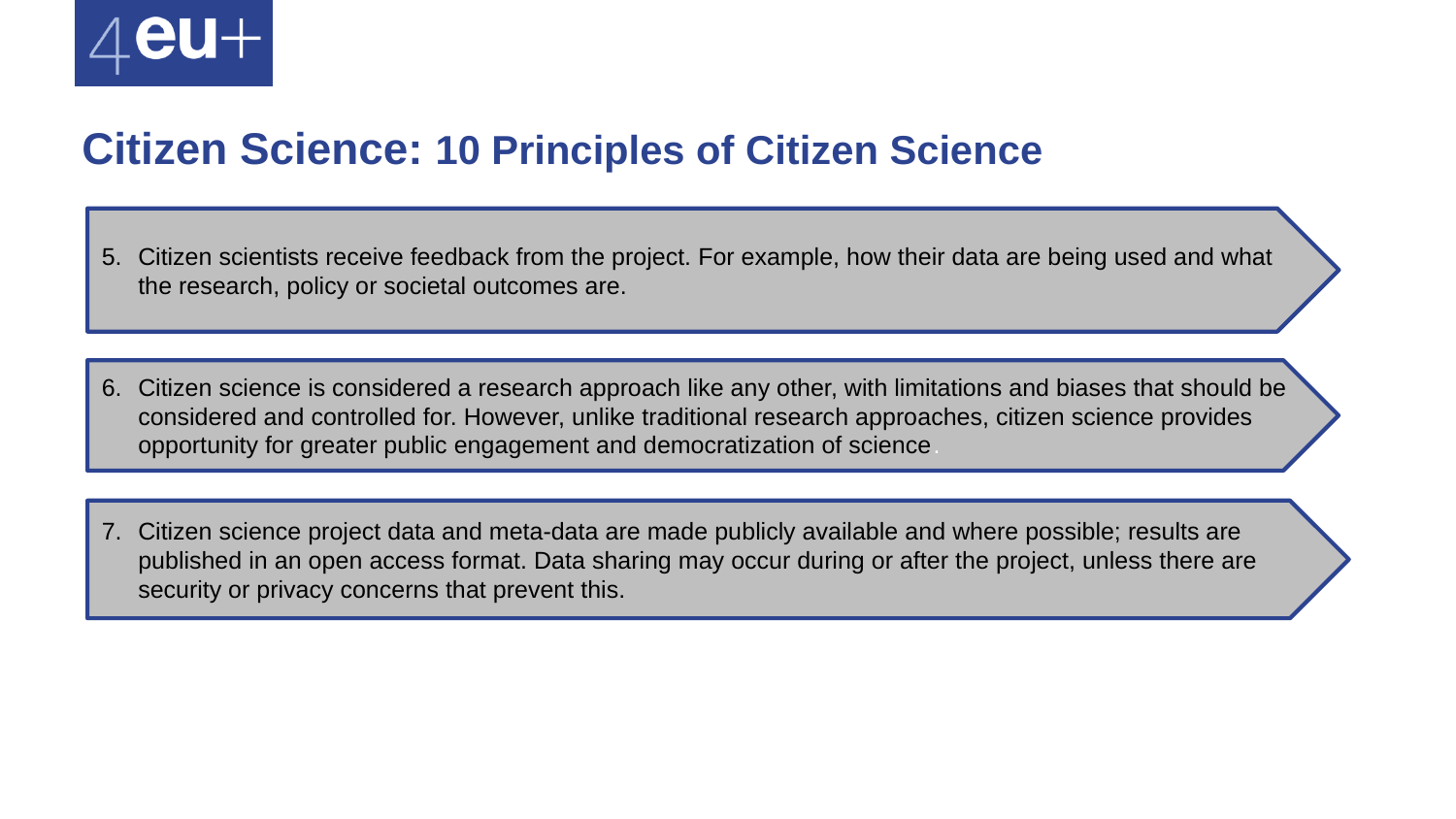

Citizen Science: 10 Principles of Citizen Science
Citizen scientists receive feedback from the project. For example, how their data are being used and what the research, policy or societal outcomes are.
Citizen science is considered a research approach like any other, with limitations and biases that should be considered and controlled for. However, unlike traditional research approaches, citizen science provides opportunity for greater public engagement and democratization of science.
Citizen science project data and meta-data are made publicly available and where possible; results are published in an open access format. Data sharing may occur during or after the project, unless there are security or privacy concerns that prevent this.